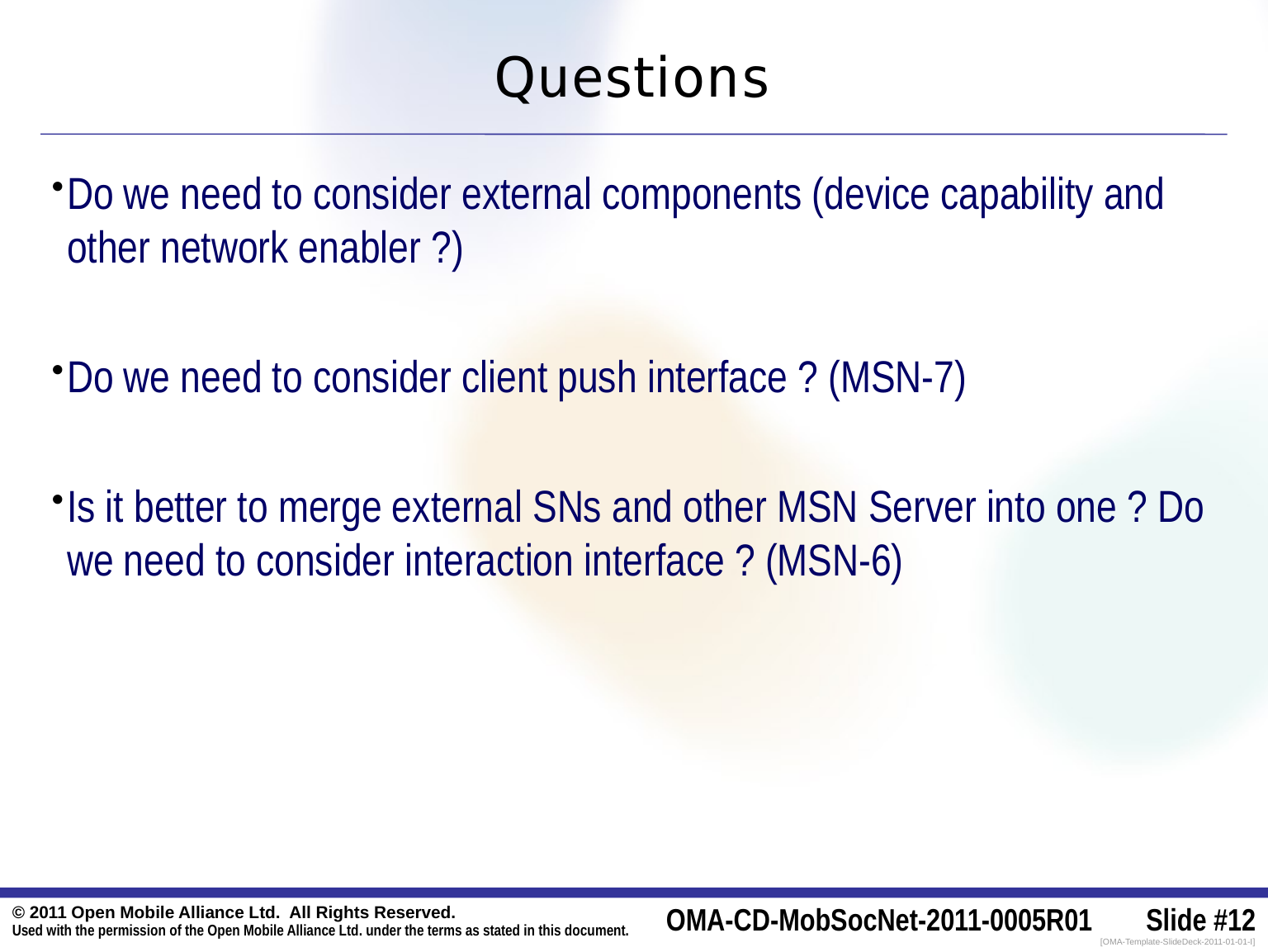

# Questions
Do we need to consider external components (device capability and other network enabler ?)

Do we need to consider client push interface ? (MSN-7)

Is it better to merge external SNs and other MSN Server into one ? Do we need to consider interaction interface ? (MSN-6)